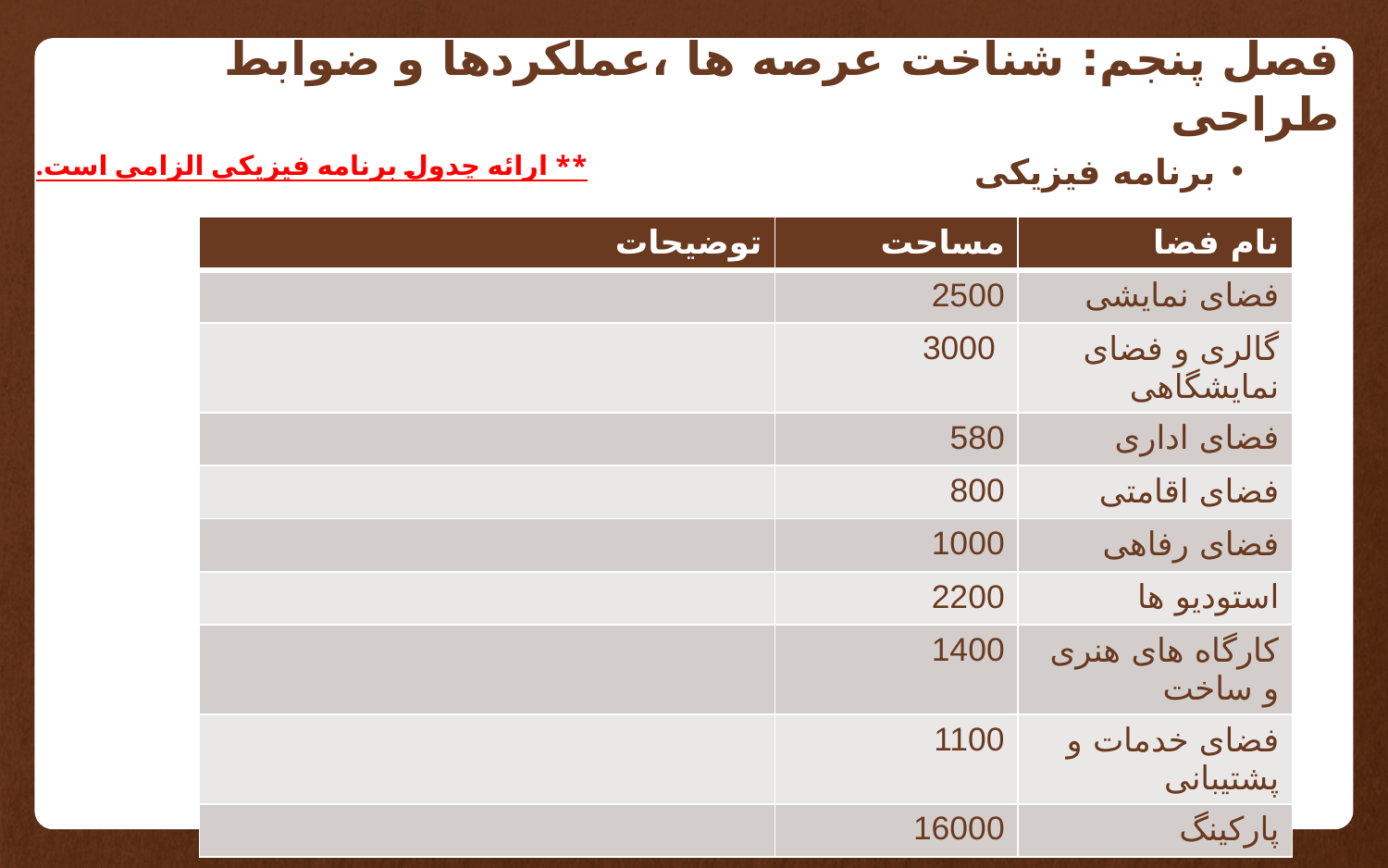

# فصل پنجم: شناخت عرصه ها ،عملکردها و ضوابط طراحی
** ارائه چدول برنامه فيزيکي الزامي است.
برنامه فیزیکی
| توضیحات | مساحت | نام فضا |
| --- | --- | --- |
|  | 2500 | فضای نمایشی |
|  | 3000 | گالری و فضای نمایشگاهی |
|  | 580 | فضای اداری |
|  | 800 | فضای اقامتی |
|  | 1000 | فضای رفاهی |
|  | 2200 | استودیو ها |
|  | 1400 | کارگاه های هنری و ساخت |
|  | 1100 | فضای خدمات و پشتیبانی |
|  | 16000 | پارکینگ |
20